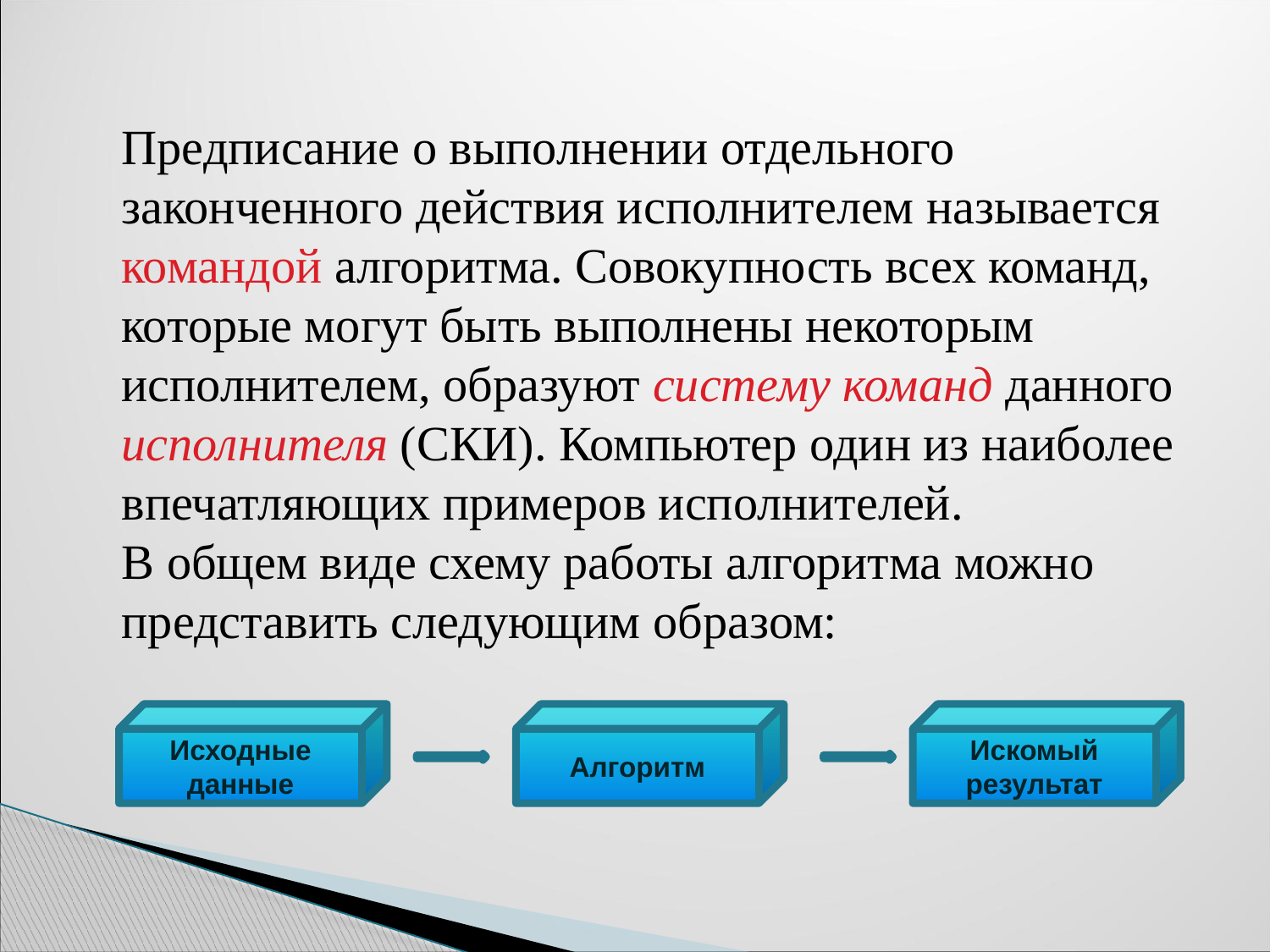

Предписание о выполнении отдельного законченного действия исполнителем называется командой алгоритма. Совокупность всех команд, которые могут быть выполнены некоторым исполнителем, образуют систему команд данного исполнителя (СКИ). Компьютер один из наиболее впечатляющих примеров исполнителей.
В общем виде схему работы алгоритма можно представить следующим образом:
Исходные
данные
Алгоритм
Искомый
результат